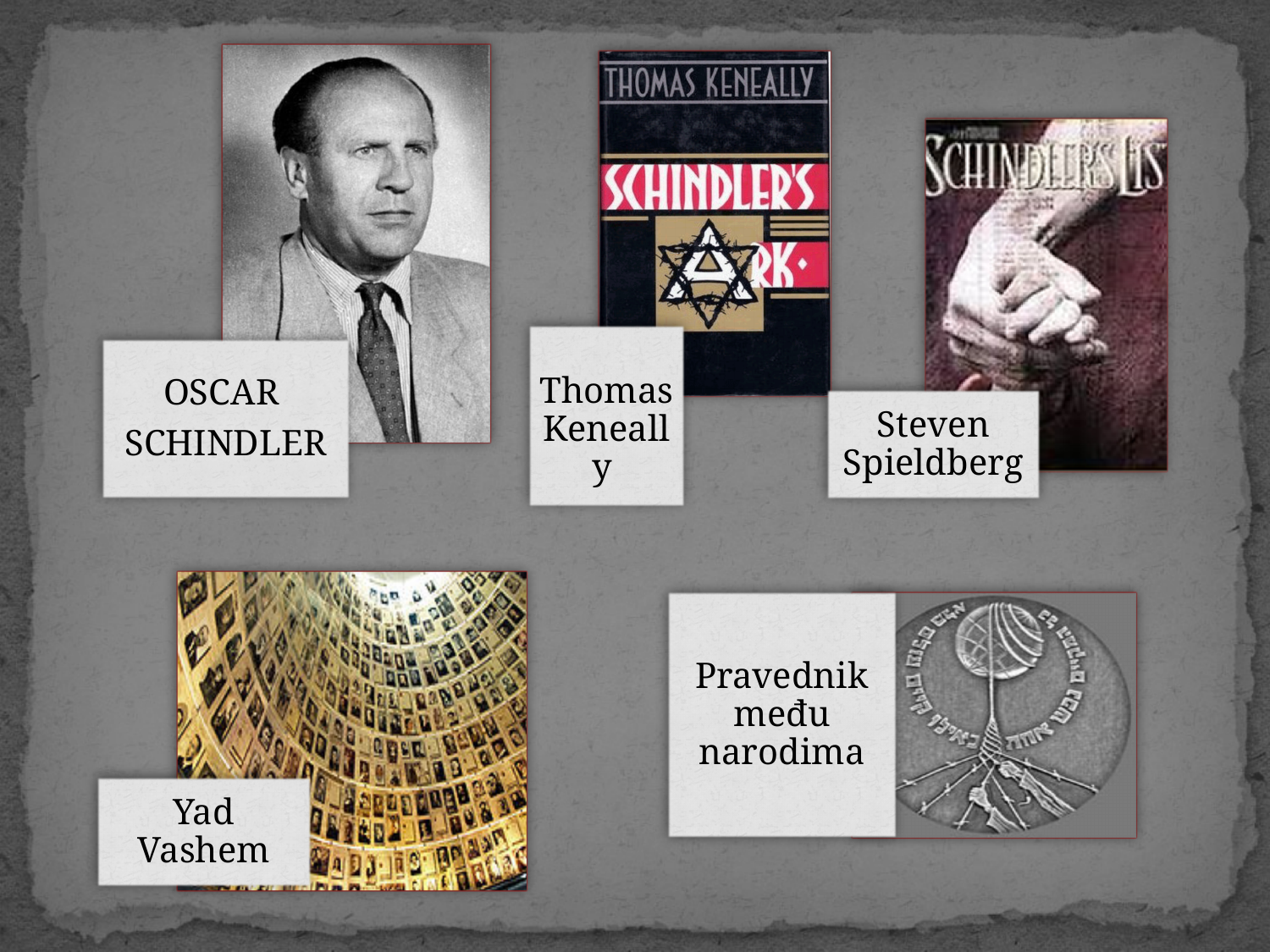

OSCAR
SCHINDLER
 Thomas Keneally
Steven Spieldberg
Yad Vashem
Pravednik među narodima